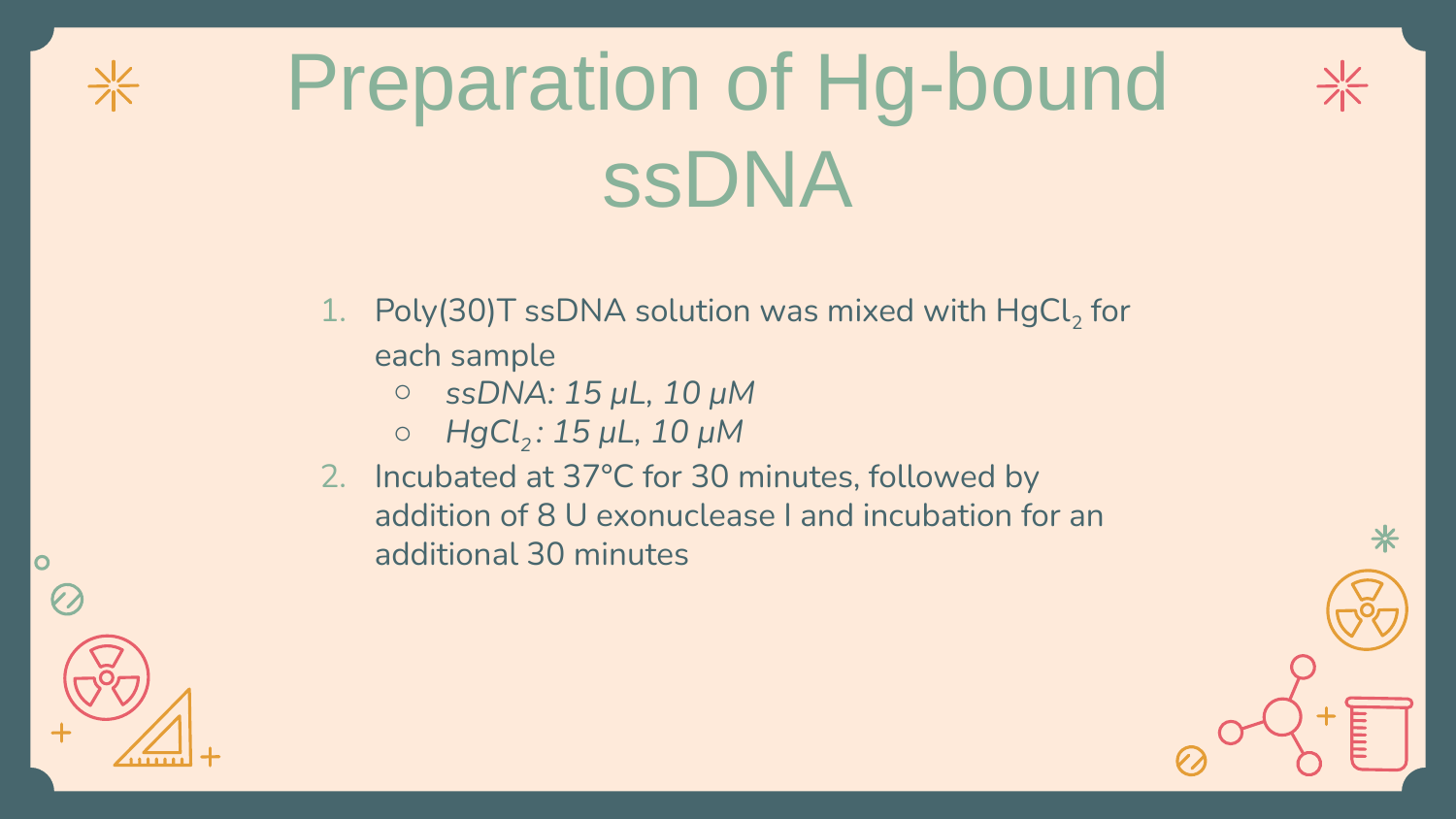

# Preparation of Hg-bound ssDNA
Poly(30)T ssDNA solution was mixed with HgCl2 for each sample
ssDNA: 15 μL, 10 μM
HgCl2 : 15 μL, 10 μM
Incubated at 37°C for 30 minutes, followed by addition of 8 U exonuclease I and incubation for an additional 30 minutes